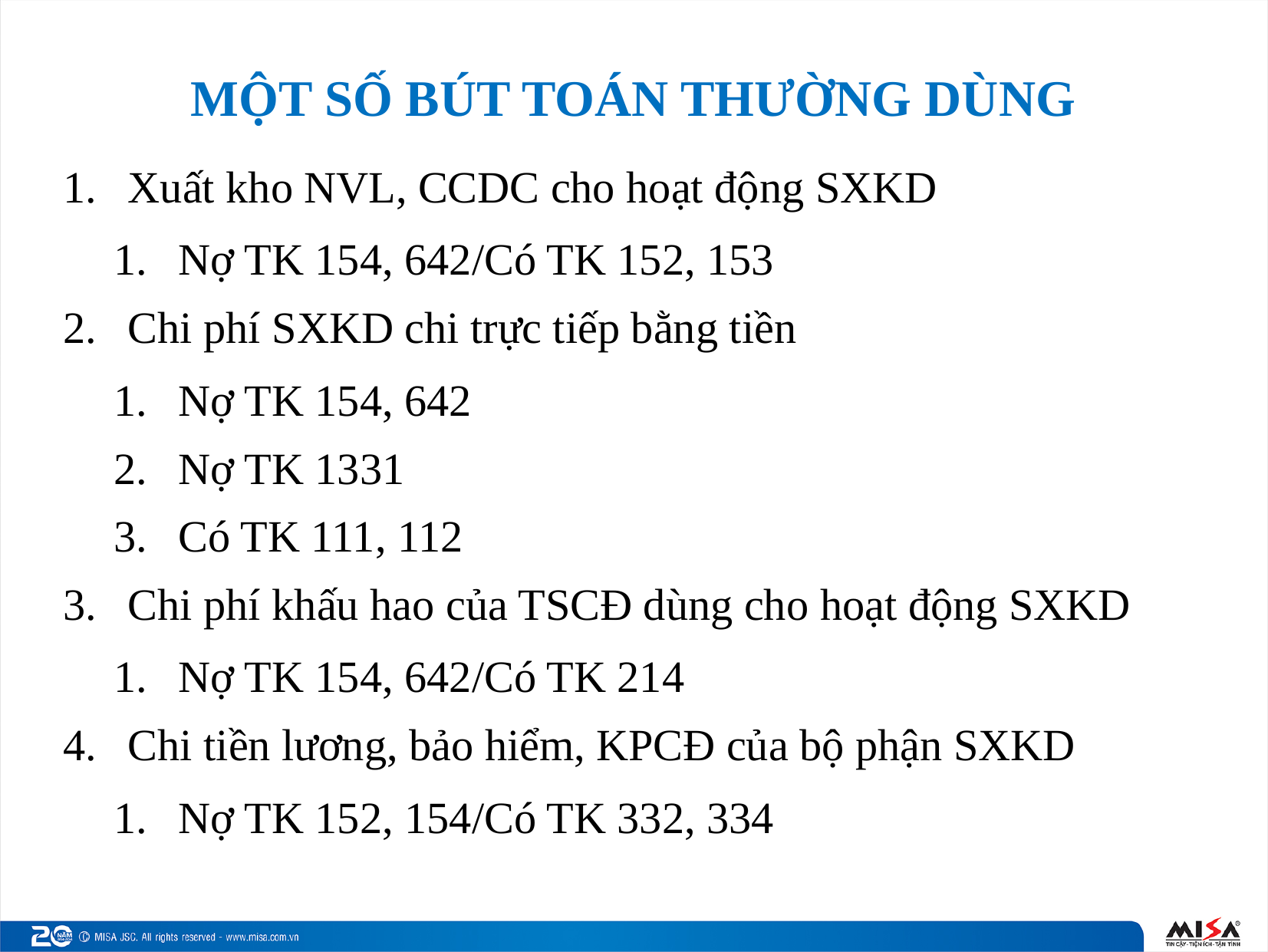

# MỘT SỐ BÚT TOÁN THƯỜNG DÙNG
Xuất kho NVL, CCDC cho hoạt động SXKD
Nợ TK 154, 642/Có TK 152, 153
Chi phí SXKD chi trực tiếp bằng tiền
Nợ TK 154, 642
Nợ TK 1331
Có TK 111, 112
Chi phí khấu hao của TSCĐ dùng cho hoạt động SXKD
Nợ TK 154, 642/Có TK 214
Chi tiền lương, bảo hiểm, KPCĐ của bộ phận SXKD
Nợ TK 152, 154/Có TK 332, 334